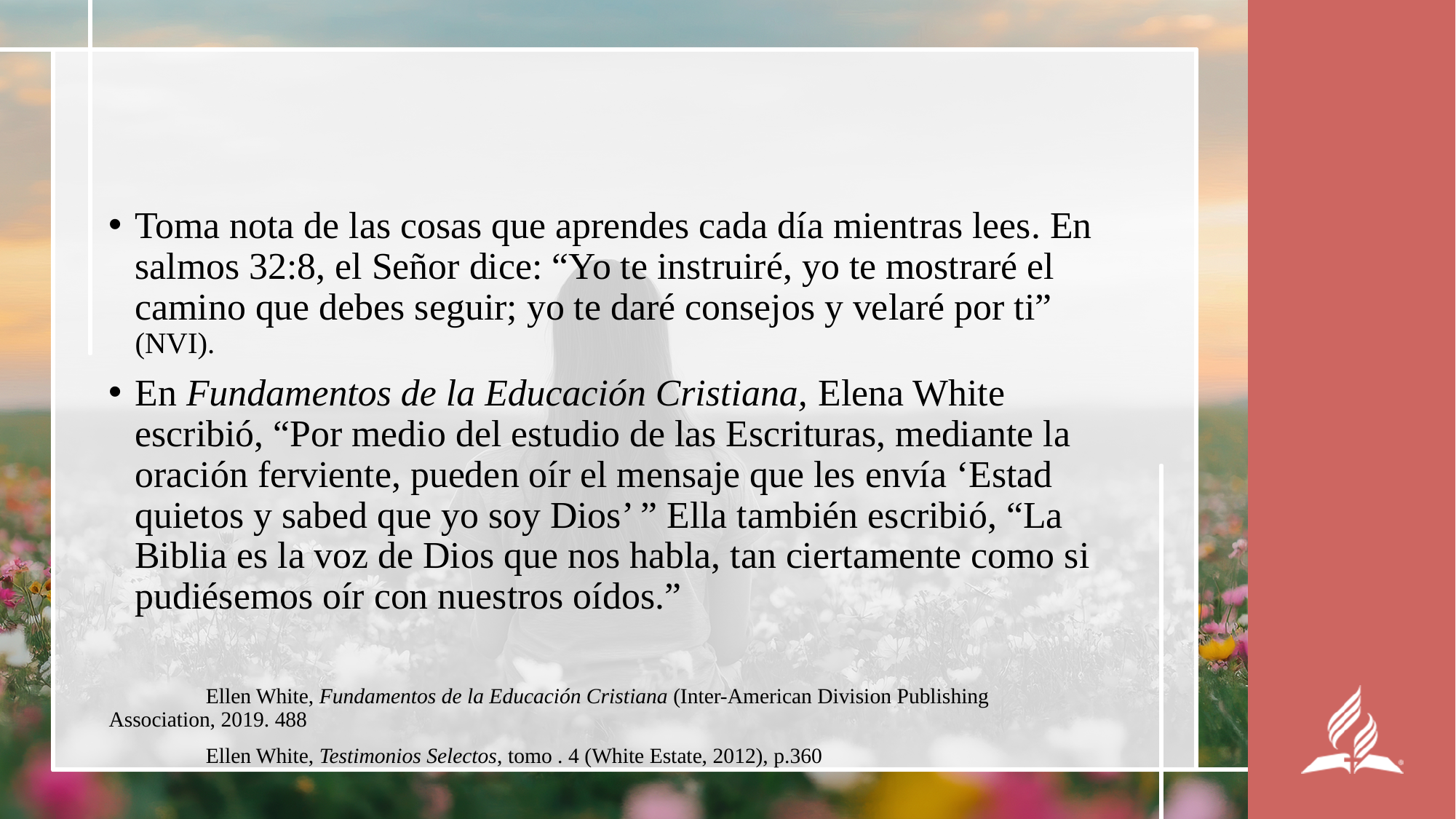

Toma nota de las cosas que aprendes cada día mientras lees. En salmos 32:8, el Señor dice: “Yo te instruiré, yo te mostraré el camino que debes seguir; yo te daré consejos y velaré por ti” (NVI).
En Fundamentos de la Educación Cristiana, Elena White escribió, “Por medio del estudio de las Escrituras, mediante la oración ferviente, pueden oír el mensaje que les envía ‘Estad quietos y sabed que yo soy Dios’ ” Ella también escribió, “La Biblia es la voz de Dios que nos habla, tan ciertamente como si pudiésemos oír con nuestros oídos.”

	Ellen White, Fundamentos de la Educación Cristiana (Inter-American Division Publishing 	Association, 2019. 488
	Ellen White, Testimonios Selectos, tomo . 4 (White Estate, 2012), p.360